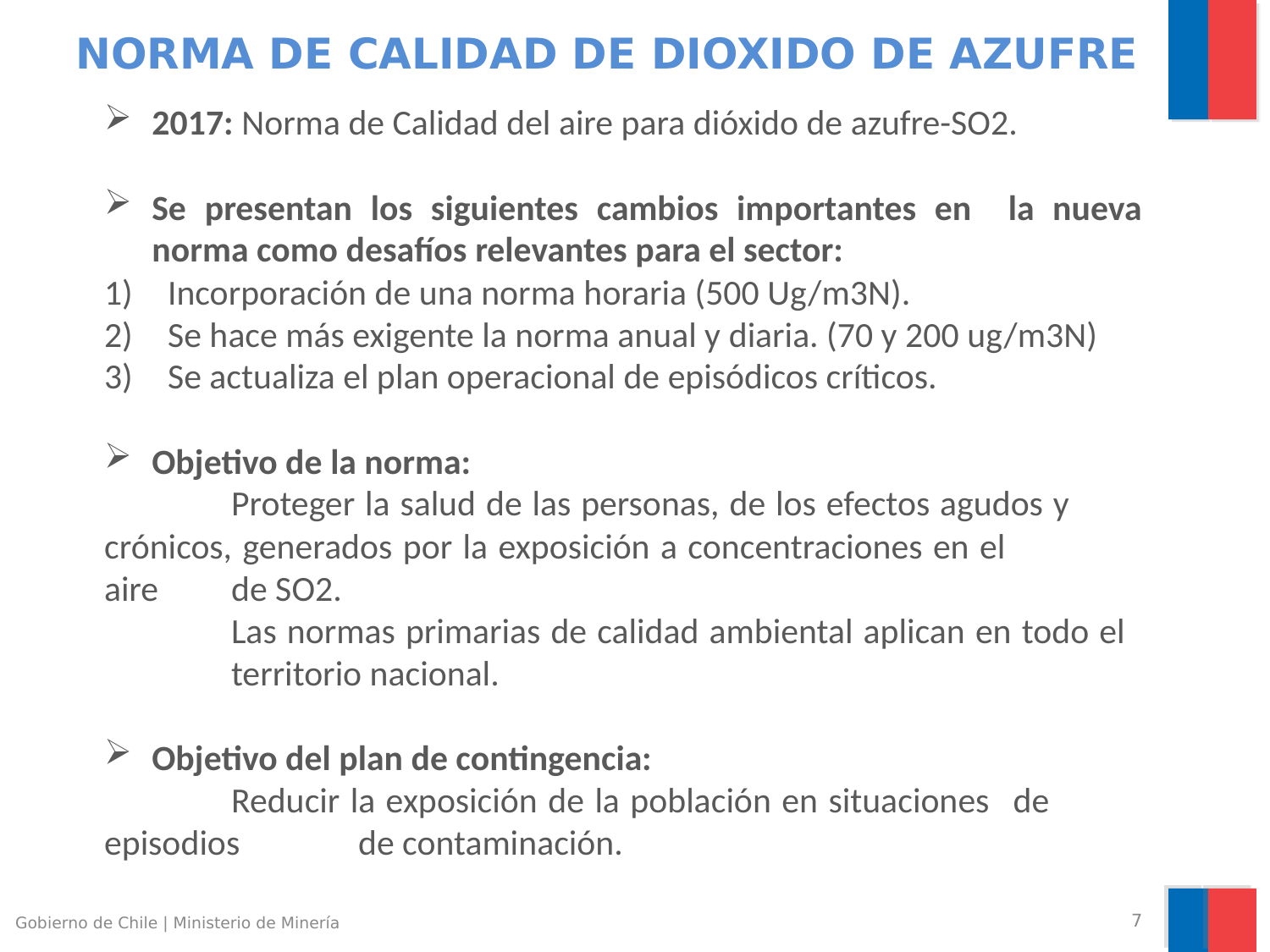

NORMA DE CALIDAD DE DIOXIDO DE AZUFRE
2017: Norma de Calidad del aire para dióxido de azufre-SO2.

Se presentan los siguientes cambios importantes en  la nueva norma como desafíos relevantes para el sector:
Incorporación de una norma horaria (500 Ug/m3N).
Se hace más exigente la norma anual y diaria. (70 y 200 ug/m3N)
Se actualiza el plan operacional de episódicos críticos.

Objetivo de la norma:
	Proteger la salud de las personas, de los efectos agudos y 	crónicos, generados por la exposición a concentraciones en el 	aire 	de SO2.
	Las normas primarias de calidad ambiental aplican en todo el 		territorio nacional.

Objetivo del plan de contingencia:
	Reducir la exposición de la población en situaciones 	de 	episodios 	de contaminación.
Gobierno de Chile | Ministerio de Minería
7